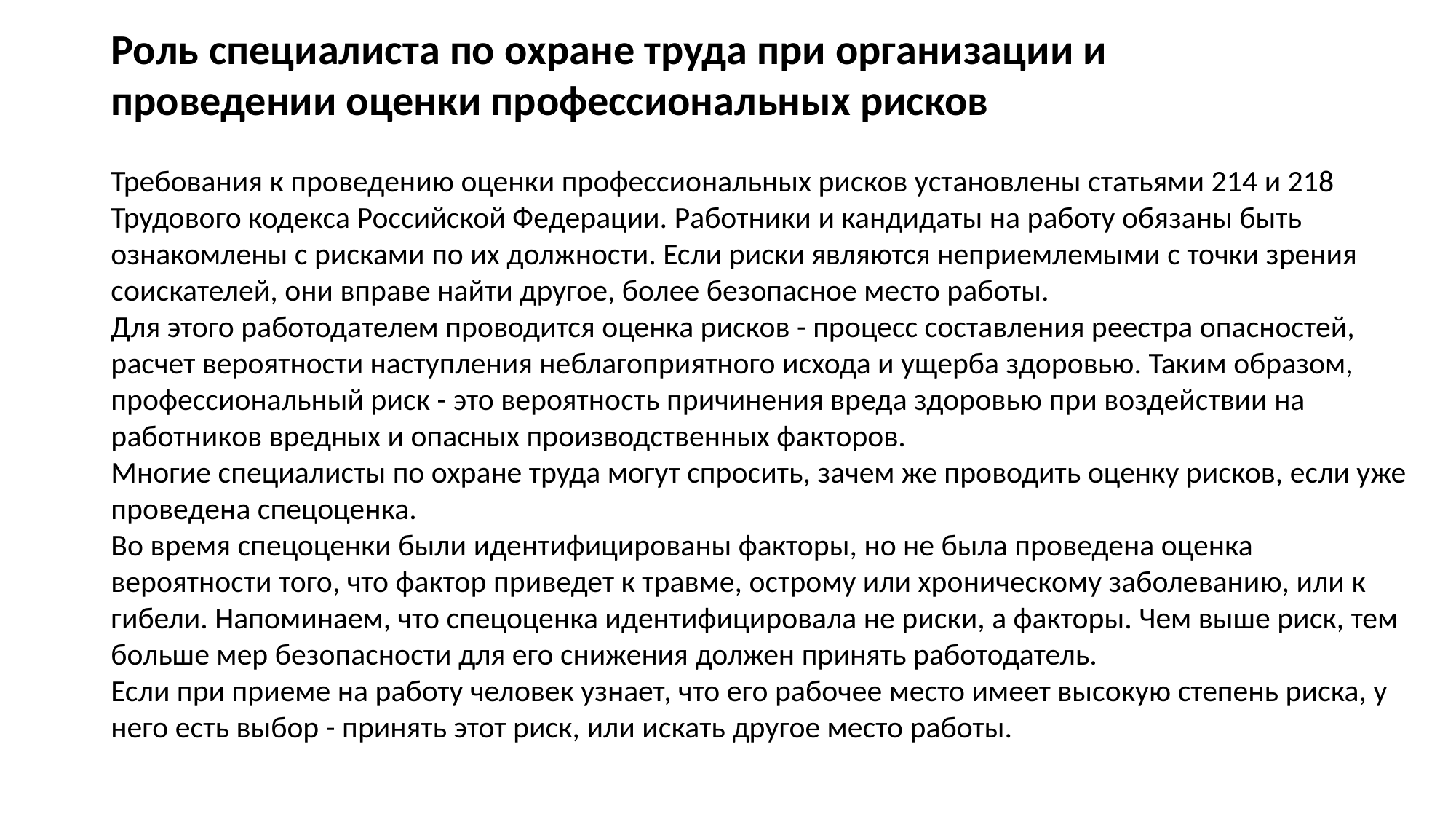

Роль специалиста по охране труда при организации и проведении оценки профессиональных рисков

Требования к проведению оценки профессиональных рисков установлены статьями 214 и 218 Трудового кодекса Российской Федерации. Работники и кандидаты на работу обязаны быть ознакомлены с рисками по их должности. Если риски являются неприемлемыми с точки зрения соискателей, они вправе найти другое, более безопасное место работы.
Для этого работодателем проводится оценка рисков - процесс составления реестра опасностей, расчет вероятности наступления неблагоприятного исхода и ущерба здоровью. Таким образом, профессиональный риск - это вероятность причинения вреда здоровью при воздействии на работников вредных и опасных производственных факторов.
Многие специалисты по охране труда могут спросить, зачем же проводить оценку рисков, если уже проведена спецоценка.
Во время спецоценки были идентифицированы факторы, но не была проведена оценка вероятности того, что фактор приведет к травме, острому или хроническому заболеванию, или к гибели. Напоминаем, что спецоценка идентифицировала не риски, а факторы. Чем выше риск, тем больше мер безопасности для его снижения должен принять работодатель.
Если при приеме на работу человек узнает, что его рабочее место имеет высокую степень риска, у него есть выбор - принять этот риск, или искать другое место работы.